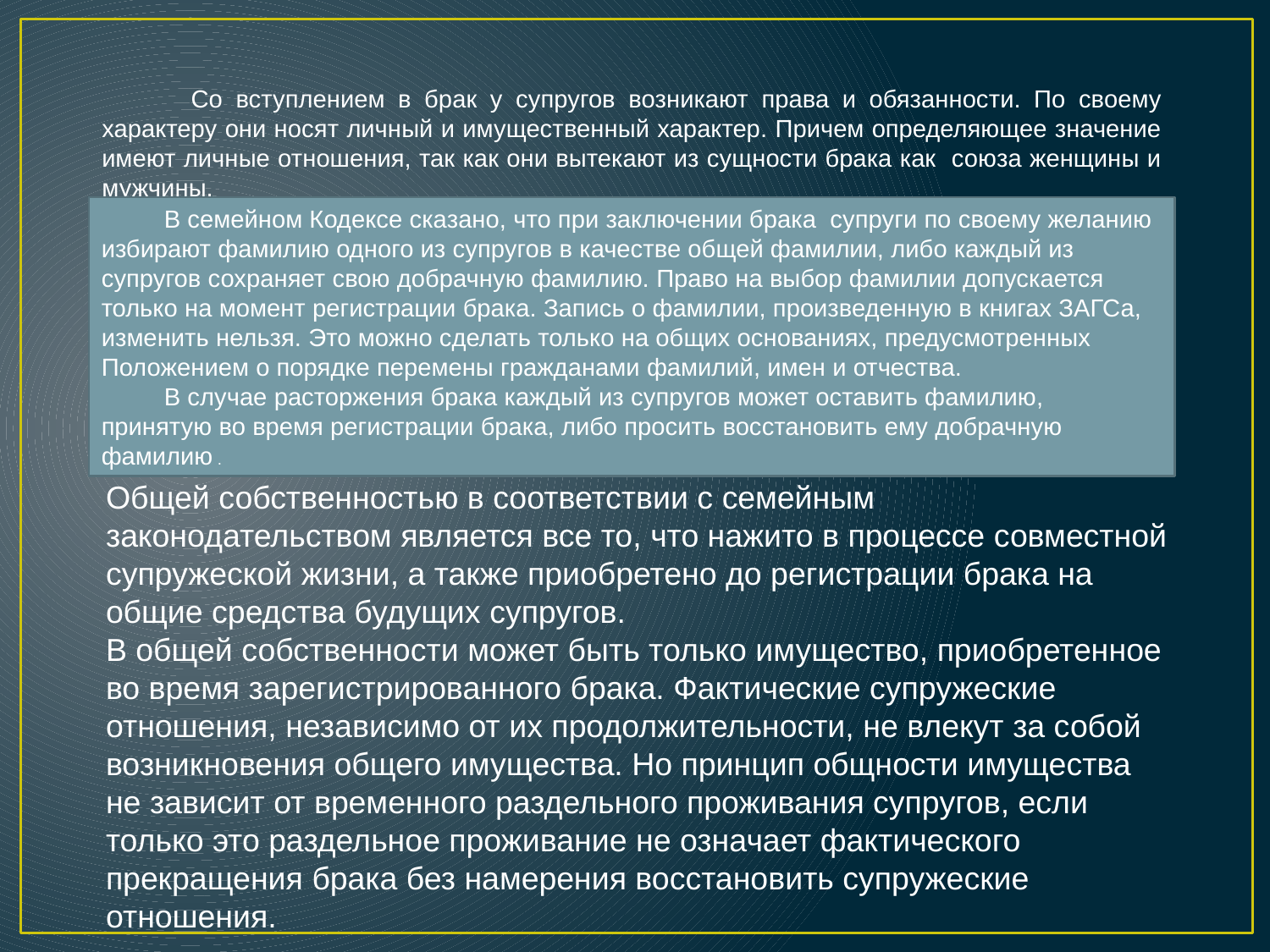

Со вступлением в брак у супругов возникают права и обязанности. По своему характеру они носят личный и имущественный характер. Причем определяющее значение имеют личные отношения, так как они вытекают из сущности брака как  союза женщины и мужчины.
В семейном Кодексе сказано, что при заключении брака  супруги по своему желанию избирают фамилию одного из супругов в качестве общей фамилии, либо каждый из супругов сохраняет свою добрачную фамилию. Право на выбор фамилии допускается только на момент регистрации брака. Запись о фамилии, произведенную в книгах ЗАГСа, изменить нельзя. Это можно сделать только на общих основаниях, предусмотренных Положением о порядке перемены гражданами фамилий, имен и отчества.
В случае расторжения брака каждый из супругов может оставить фамилию, принятую во время регистрации брака, либо просить восстановить ему добрачную фамилию .
Общей собственностью в соответствии с семейным законодательством является все то, что нажито в процессе совместной супружеской жизни, а также приобретено до регистрации брака на общие средства будущих супругов.
В общей собственности может быть только имущество, приобретенное во время зарегистрированного брака. Фактические супружеские отношения, независимо от их продолжительности, не влекут за собой возникновения общего имущества. Но принцип общности имущества не зависит от временного раздельного проживания супругов, если только это раздельное проживание не означает фактического прекращения брака без намерения восстановить супружеские отношения.